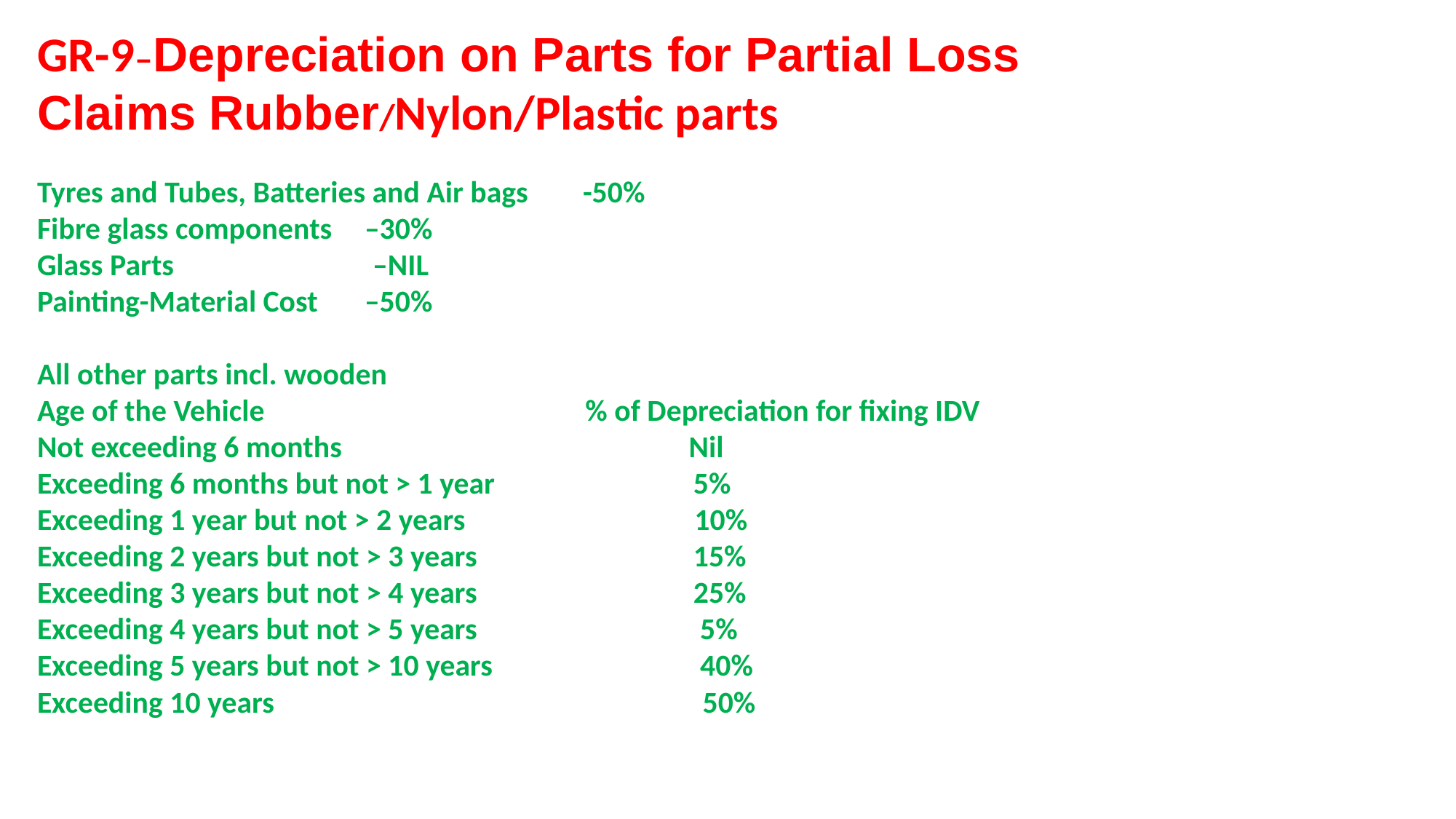

GR-9–Depreciation on Parts for Partial Loss Claims Rubber/Nylon/Plastic parts

Tyres and Tubes, Batteries and Air bags	-50%
Fibre glass components	–30%
Glass Parts	                 –NIL
Painting-Material Cost	–50%

All other parts incl. wooden
Age of the Vehicle	                                % of Depreciation for fixing IDV
Not exceeding 6 months	                                               Nil
Exceeding 6 months but not > 1 year	                5%
Exceeding 1 year but not > 2 years	                                10%
Exceeding 2 years but not > 3 years	                15%
Exceeding 3 years but not > 4 years	                25%
Exceeding 4 years but not > 5 years	                 5%
Exceeding 5 years but not > 10 years	                 40%
Exceeding 10 years	                                                 50%